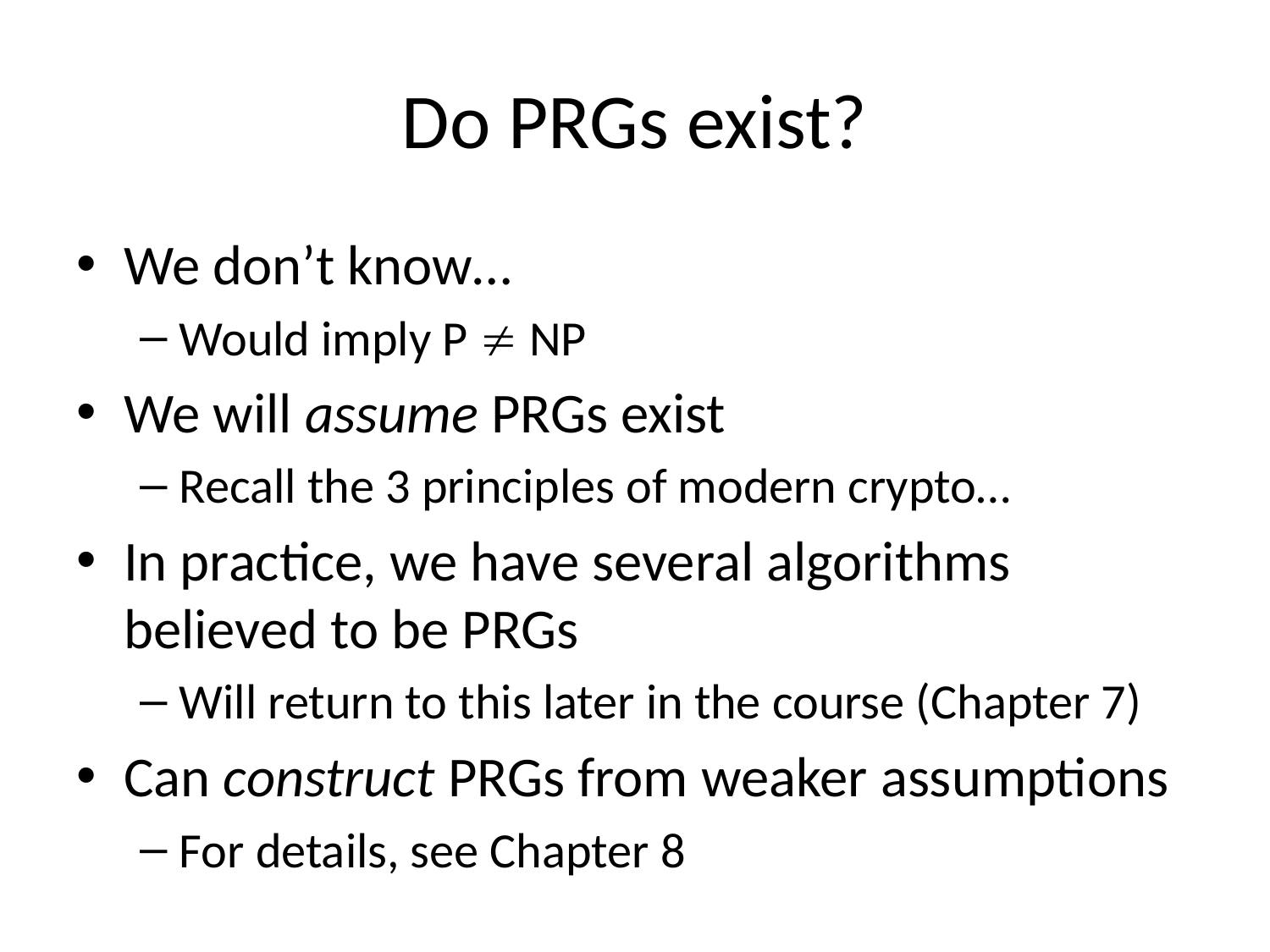

# Do PRGs exist?
We don’t know…
Would imply P ≠ NP
We will assume PRGs exist
Recall the 3 principles of modern crypto…
In practice, we have several algorithms believed to be PRGs
Will return to this later in the course (Chapter 7)
Can construct PRGs from weaker assumptions
For details, see Chapter 8